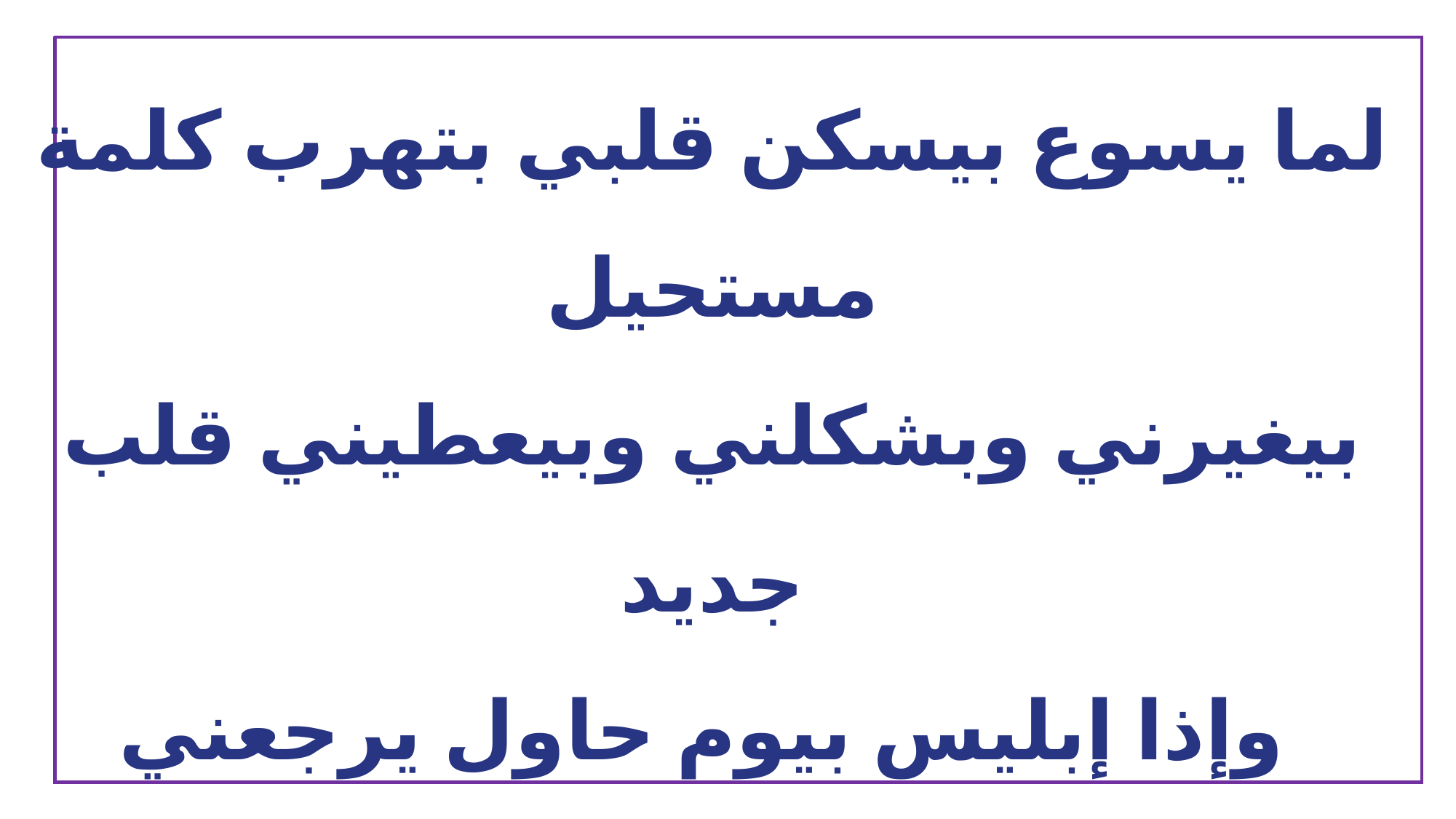

لما يسوع بيسكن قلبي بتهرب كلمة مستحيل
بيغيرني وبشكلني وبيعطيني قلب جديد
 وإذا إبليس بيوم حاول يرجعني لطبعي القديم
رح سكر بابي وصلي ياربي عطيني القوة
 أنا ضعيف